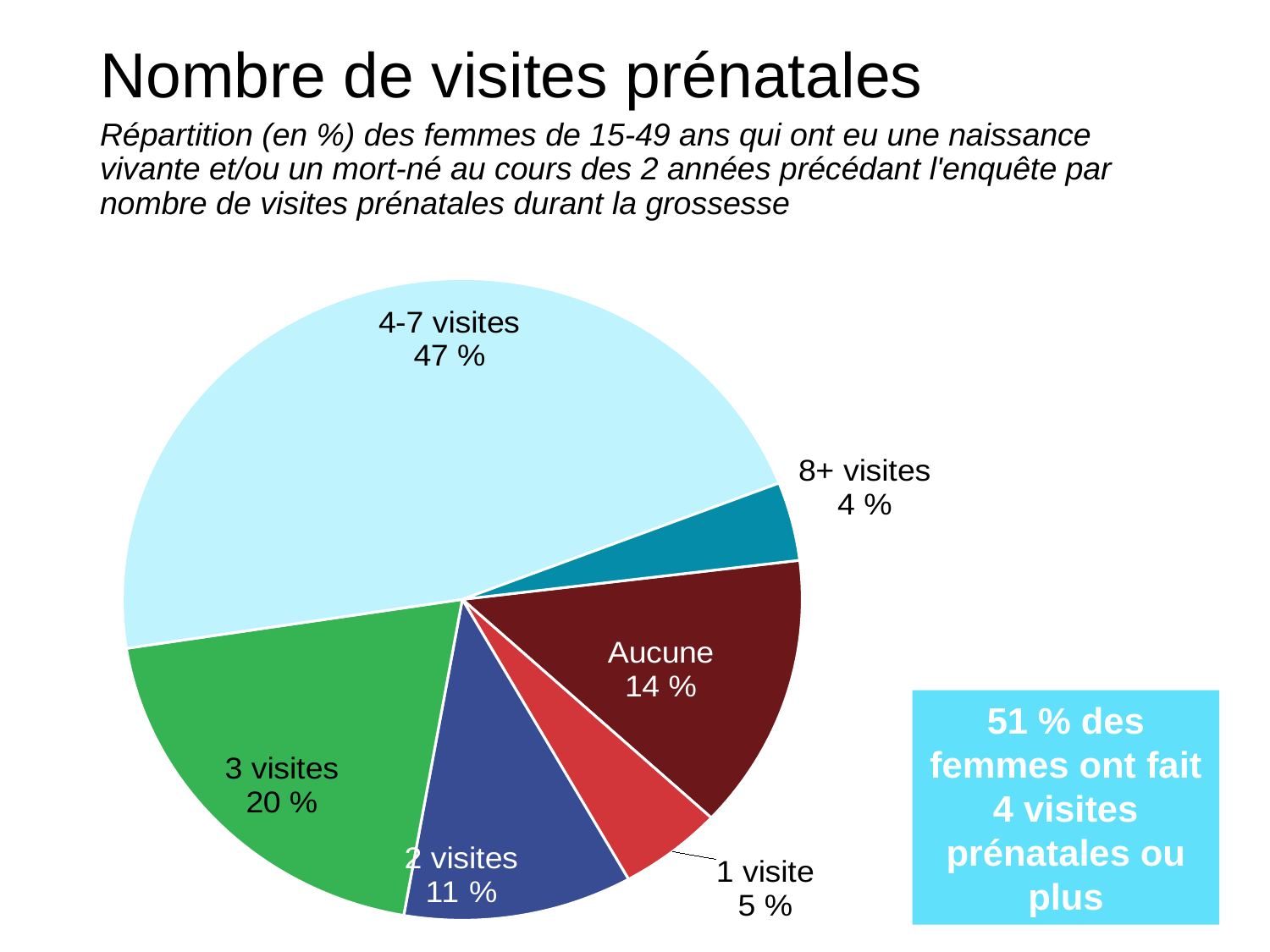

# Nombre de visites prénatales
Répartition (en %) des femmes de 15-49 ans qui ont eu une naissance vivante et/ou un mort-né au cours des 2 années précédant l'enquête par nombre de visites prénatales durant la grossesse

### Chart

| Category | Sales |
|---|---|
| Aucune | 14.0 |
| 1 visite | 5.0 |
| 2 visites | 11.0 |
| 3 visites | 20.0 |
| 4-7 visites | 47.0 |
| 8+ visites | 4.0 |
51 % des femmes ont fait 4 visites prénatales ou plus